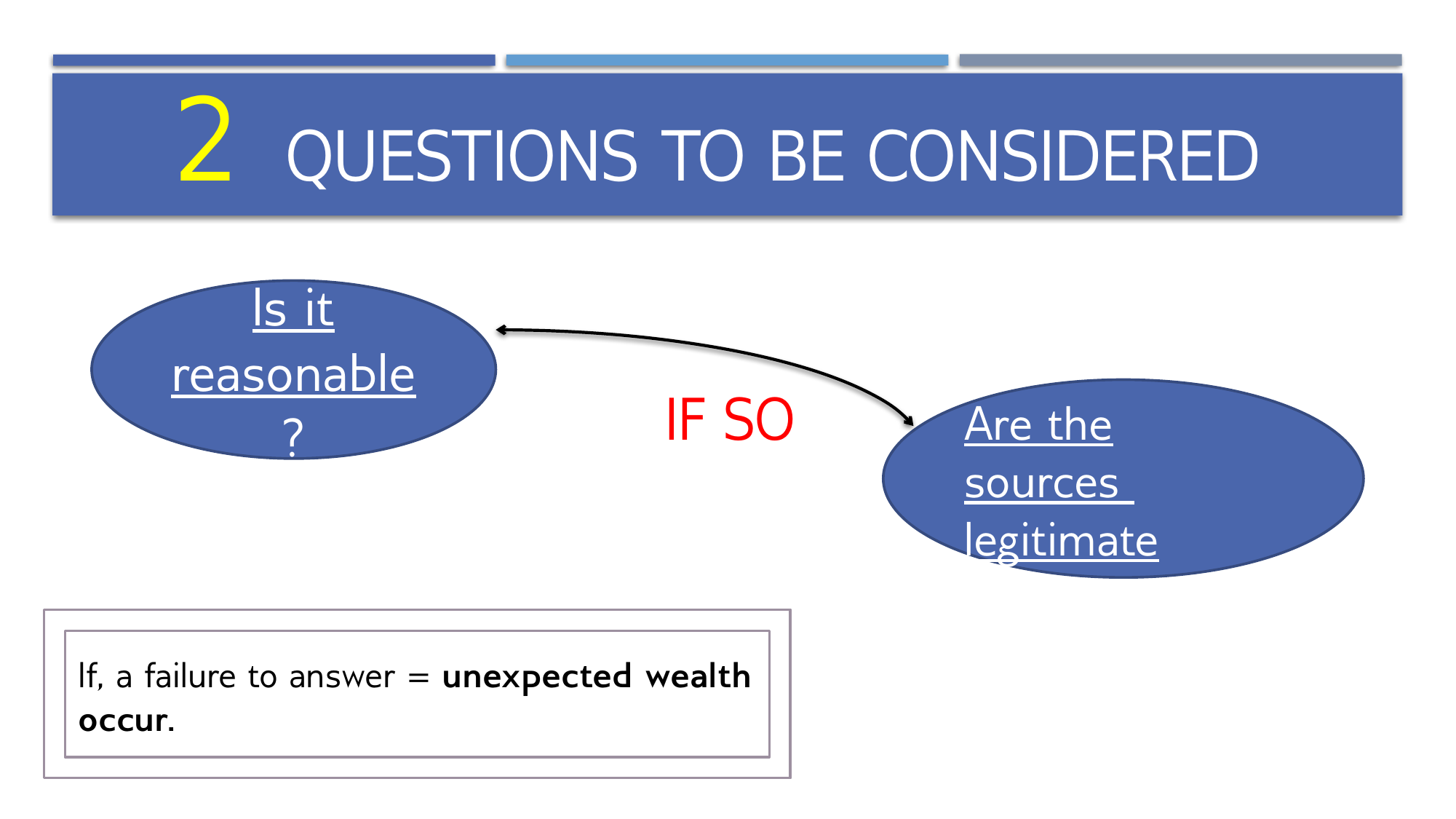

# 2 	Questions to be considered
Is it reasonable?

IF SO
Are the sources  legitimate

If, a failure to answer = unexpected wealth occur.